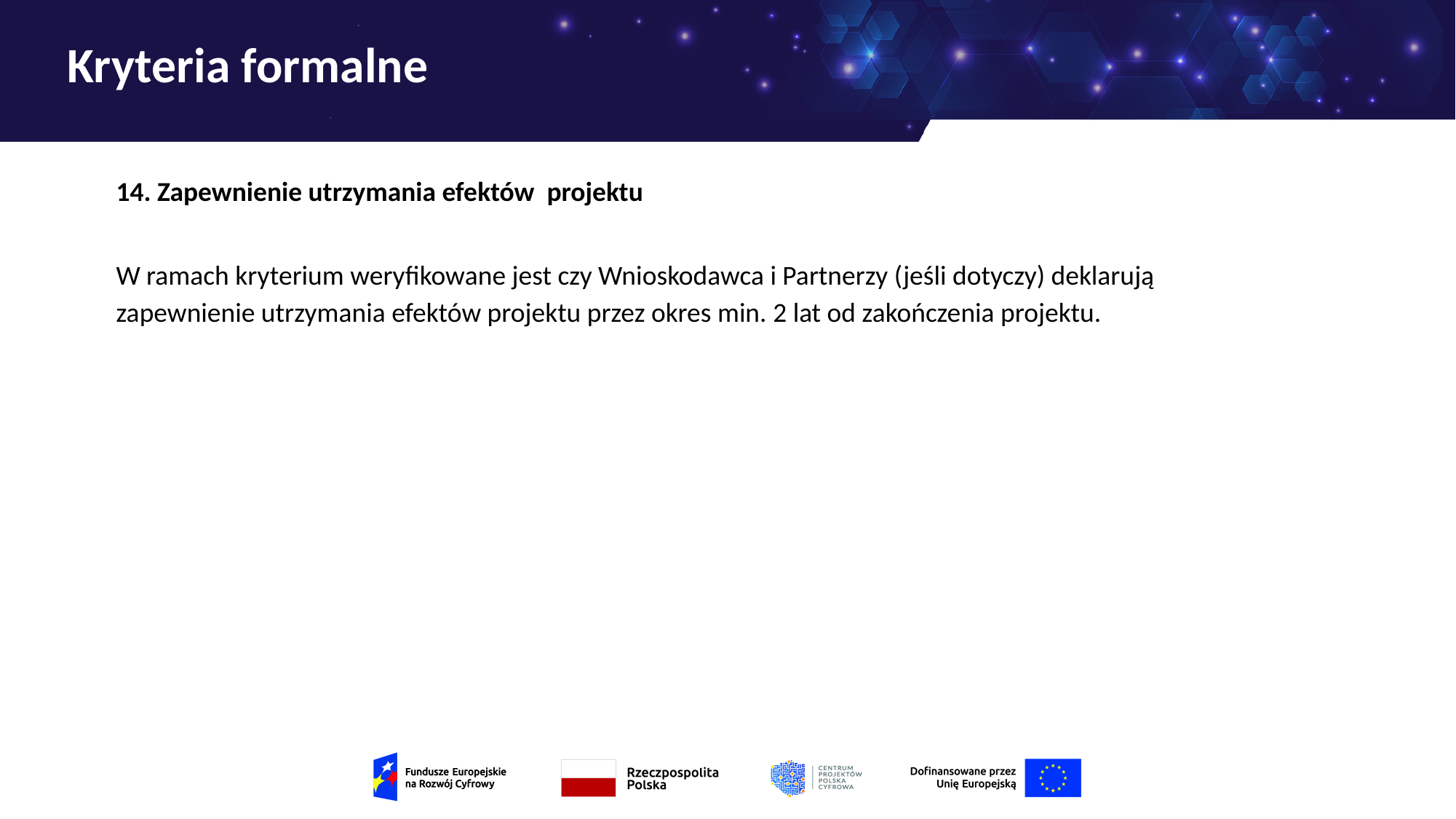

# Kryteria formalne
14. Zapewnienie utrzymania efektów  projektu
W ramach kryterium weryfikowane jest czy Wnioskodawca i Partnerzy (jeśli dotyczy) deklarują zapewnienie utrzymania efektów projektu przez okres min. 2 lat od zakończenia projektu.